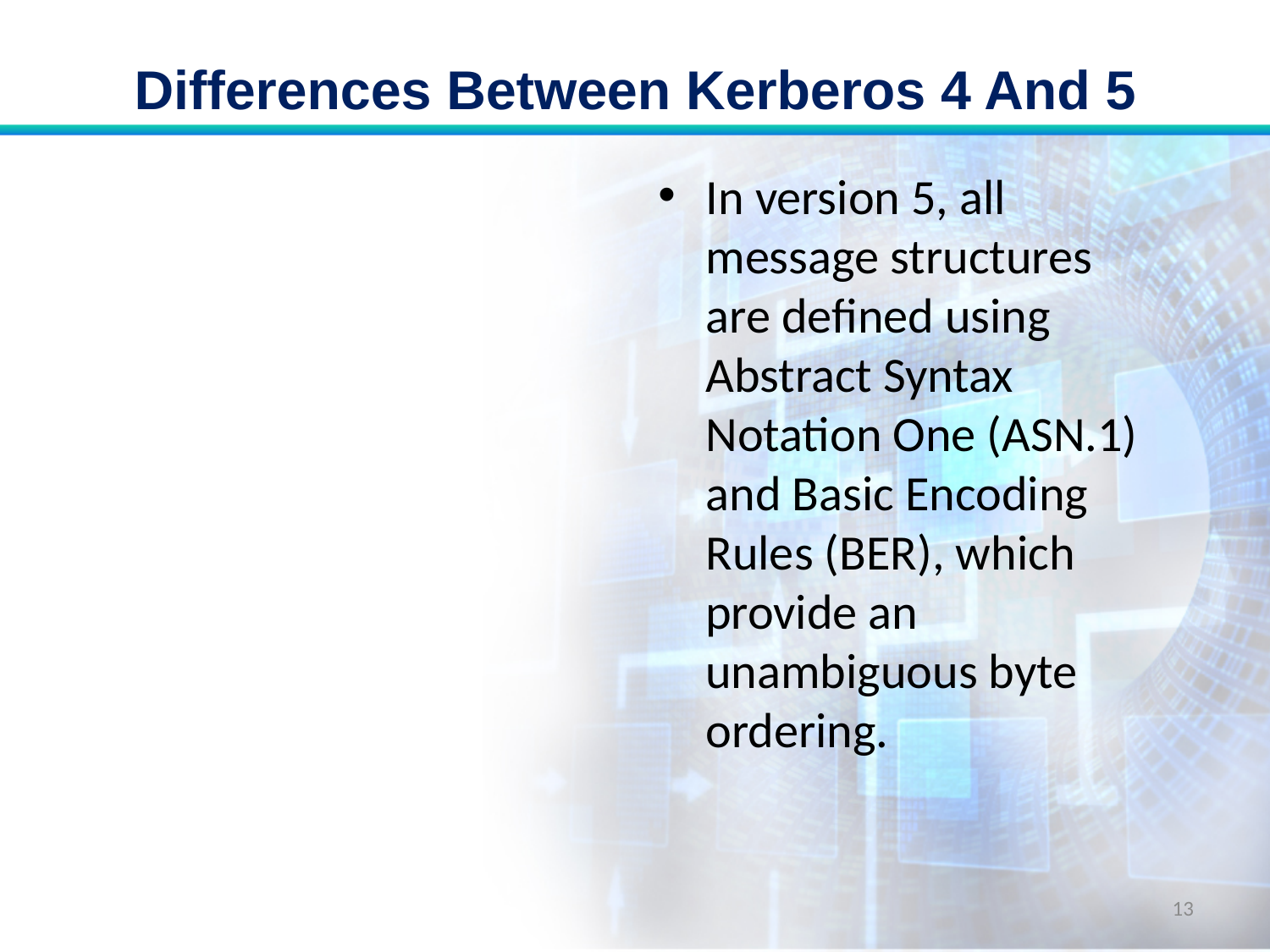

# Differences Between Kerberos 4 And 5
In version 5, all message structures are defined using Abstract Syntax Notation One (ASN.1) and Basic Encoding Rules (BER), which provide an unambiguous byte ordering.
13